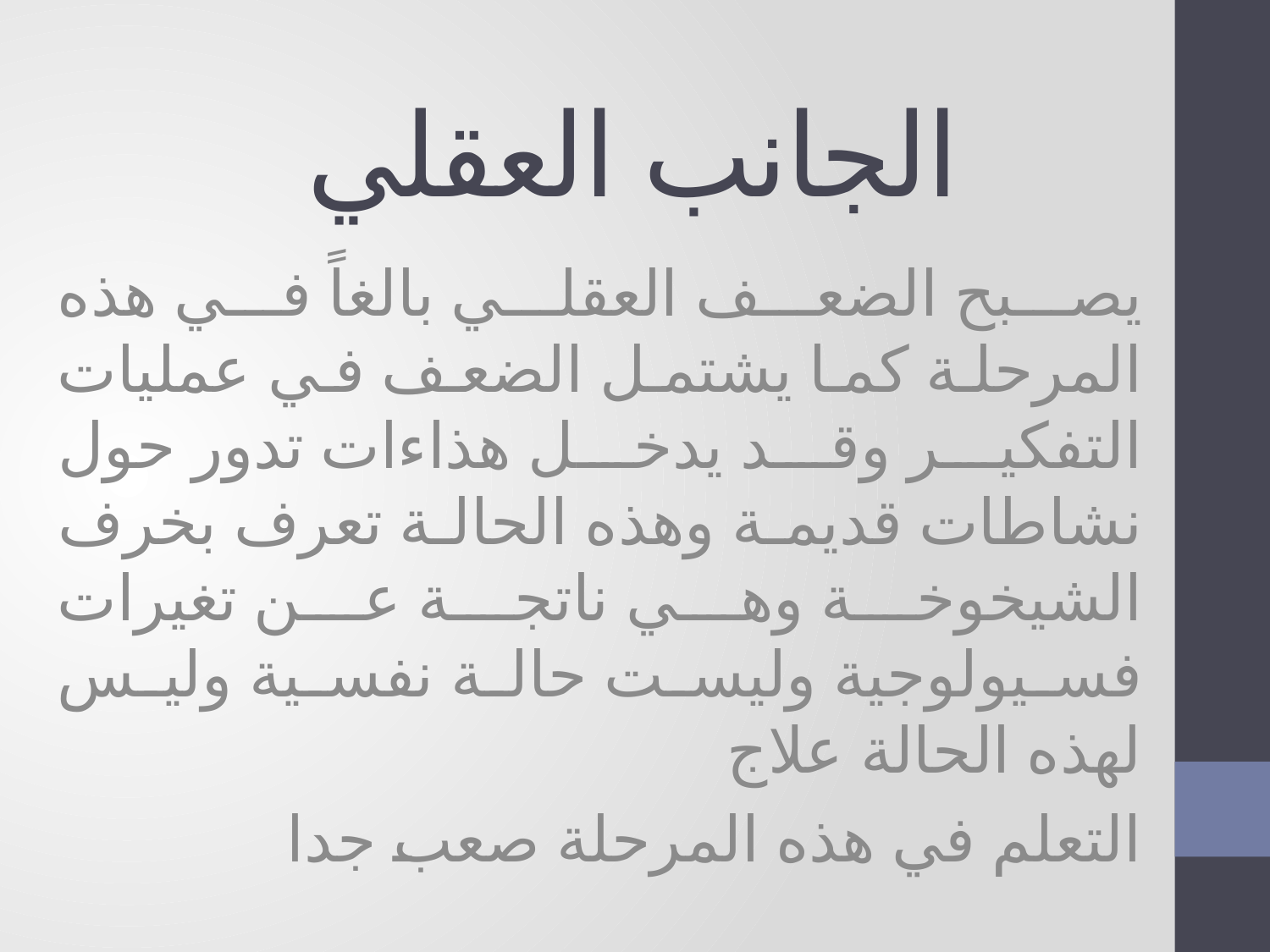

# الجانب العقلي
يصبح الضعف العقلي بالغاً في هذه المرحلة كما يشتمل الضعف في عمليات التفكير وقد يدخل هذاءات تدور حول نشاطات قديمة وهذه الحالة تعرف بخرف الشيخوخة وهي ناتجة عن تغيرات فسيولوجية وليست حالة نفسية وليس لهذه الحالة علاج
التعلم في هذه المرحلة صعب جدا